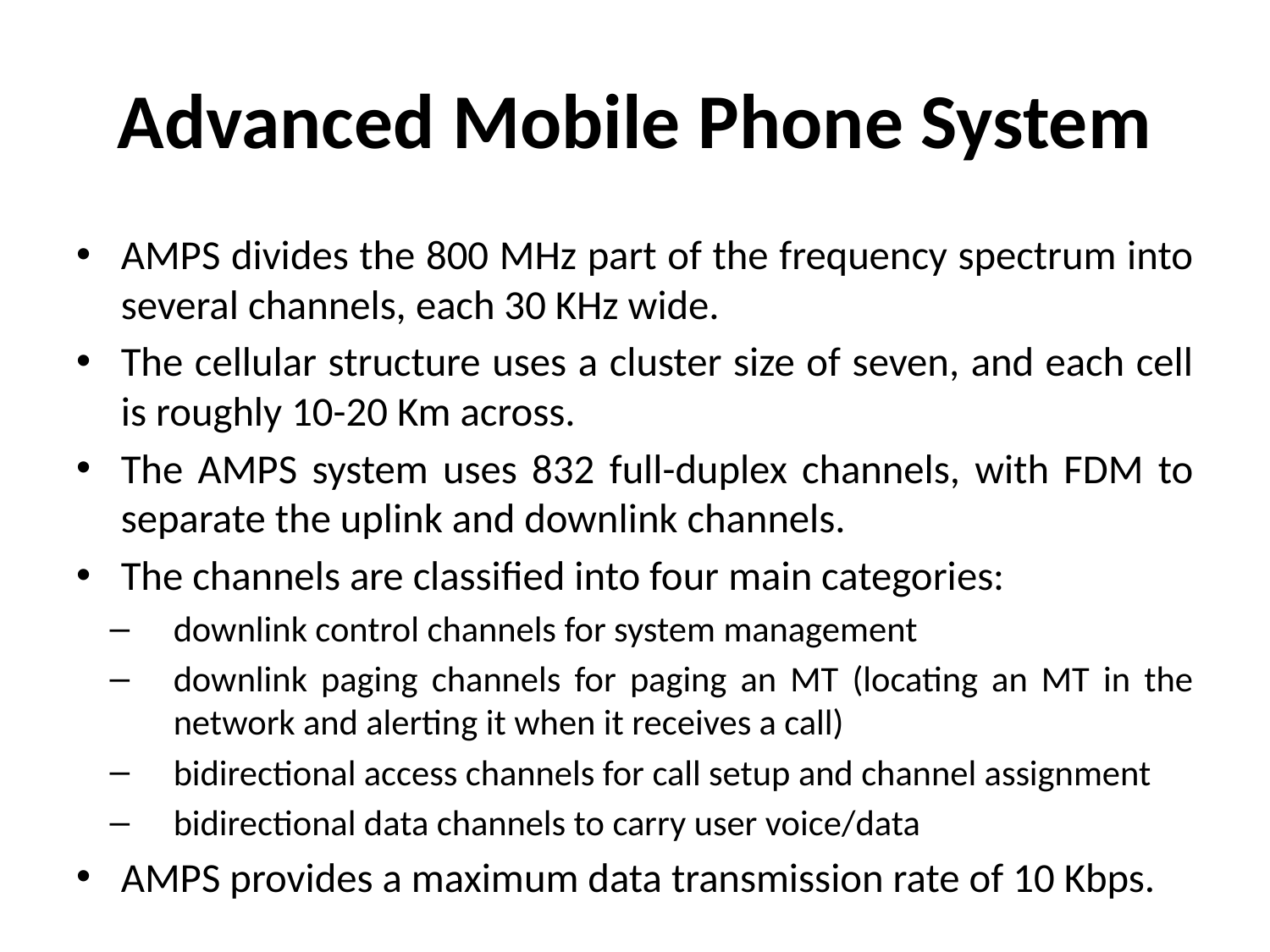

# Advanced Mobile Phone System
AMPS divides the 800 MHz part of the frequency spectrum into several channels, each 30 KHz wide.
The cellular structure uses a cluster size of seven, and each cell is roughly 10-20 Km across.
The AMPS system uses 832 full-duplex channels, with FDM to separate the uplink and downlink channels.
The channels are classified into four main categories:
downlink control channels for system management
downlink paging channels for paging an MT (locating an MT in the network and alerting it when it receives a call)
bidirectional access channels for call setup and channel assignment
bidirectional data channels to carry user voice/data
AMPS provides a maximum data transmission rate of 10 Kbps.